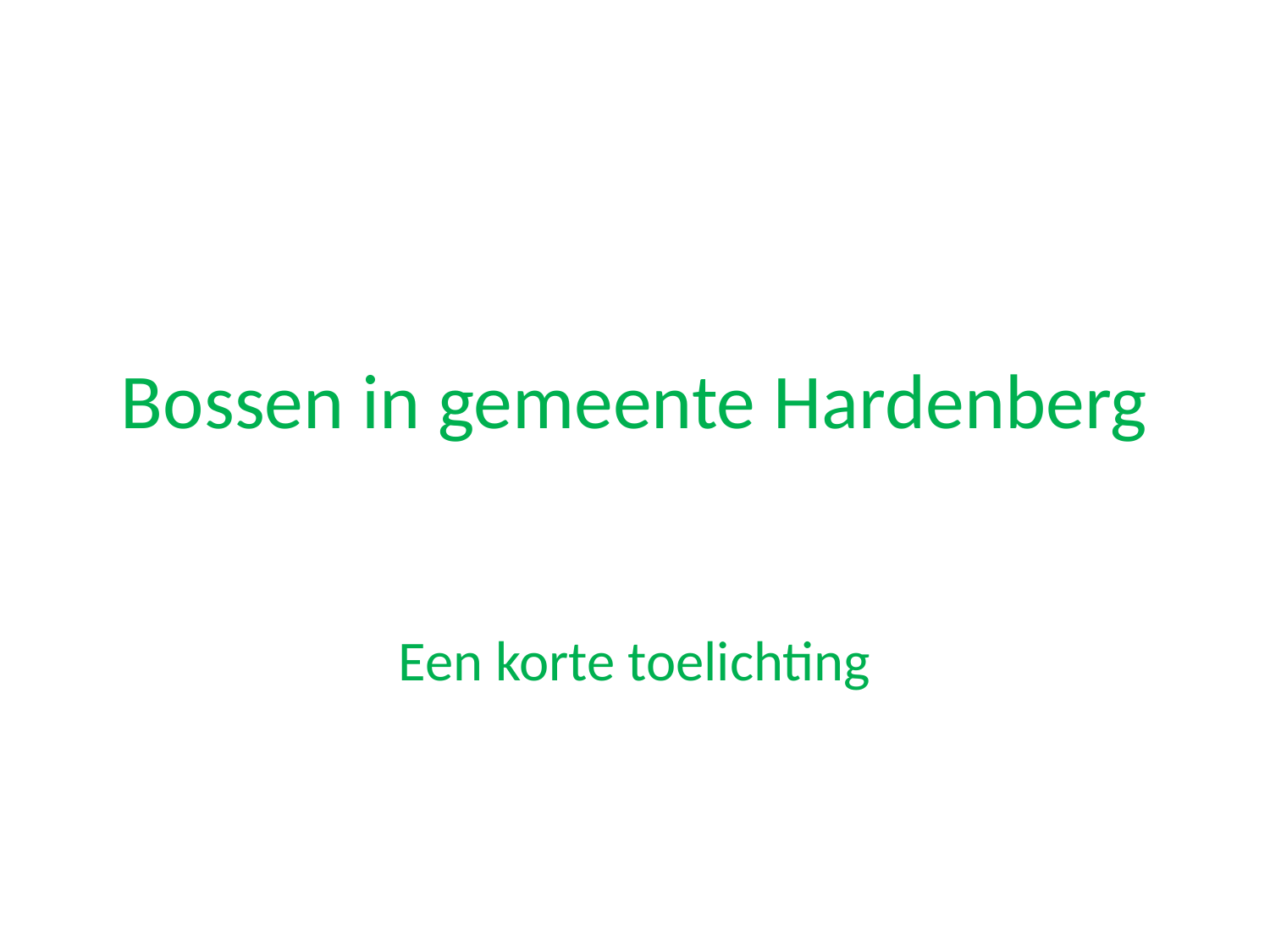

# Bossen in gemeente Hardenberg

Een korte toelichting